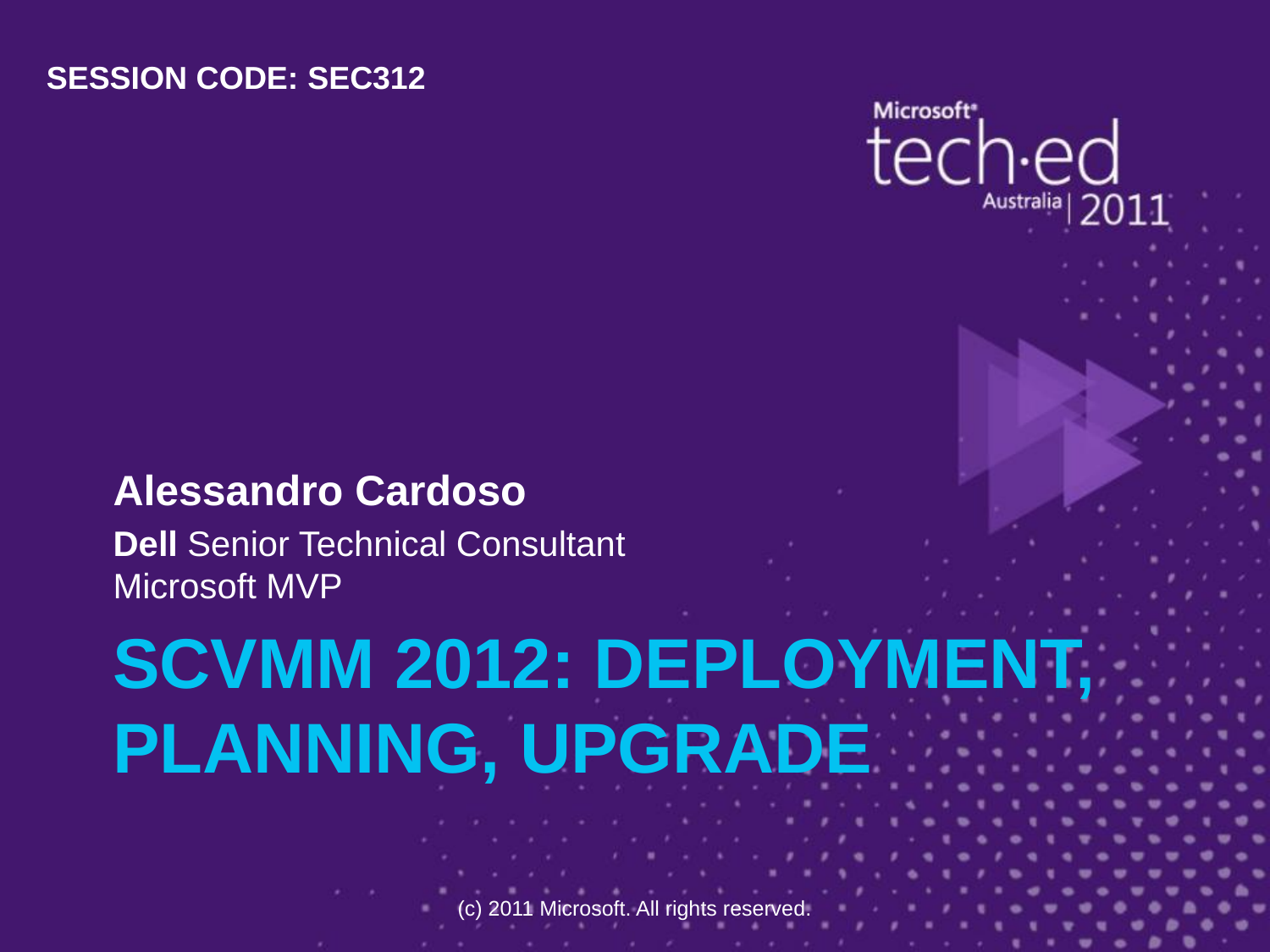

SESSION CODE: SEC312
Alessandro Cardoso
Dell Senior Technical Consultant
Microsoft MVP
# SCVMM 2012: Deployment, Planning, Upgrade
(c) 2011 Microsoft. All rights reserved.